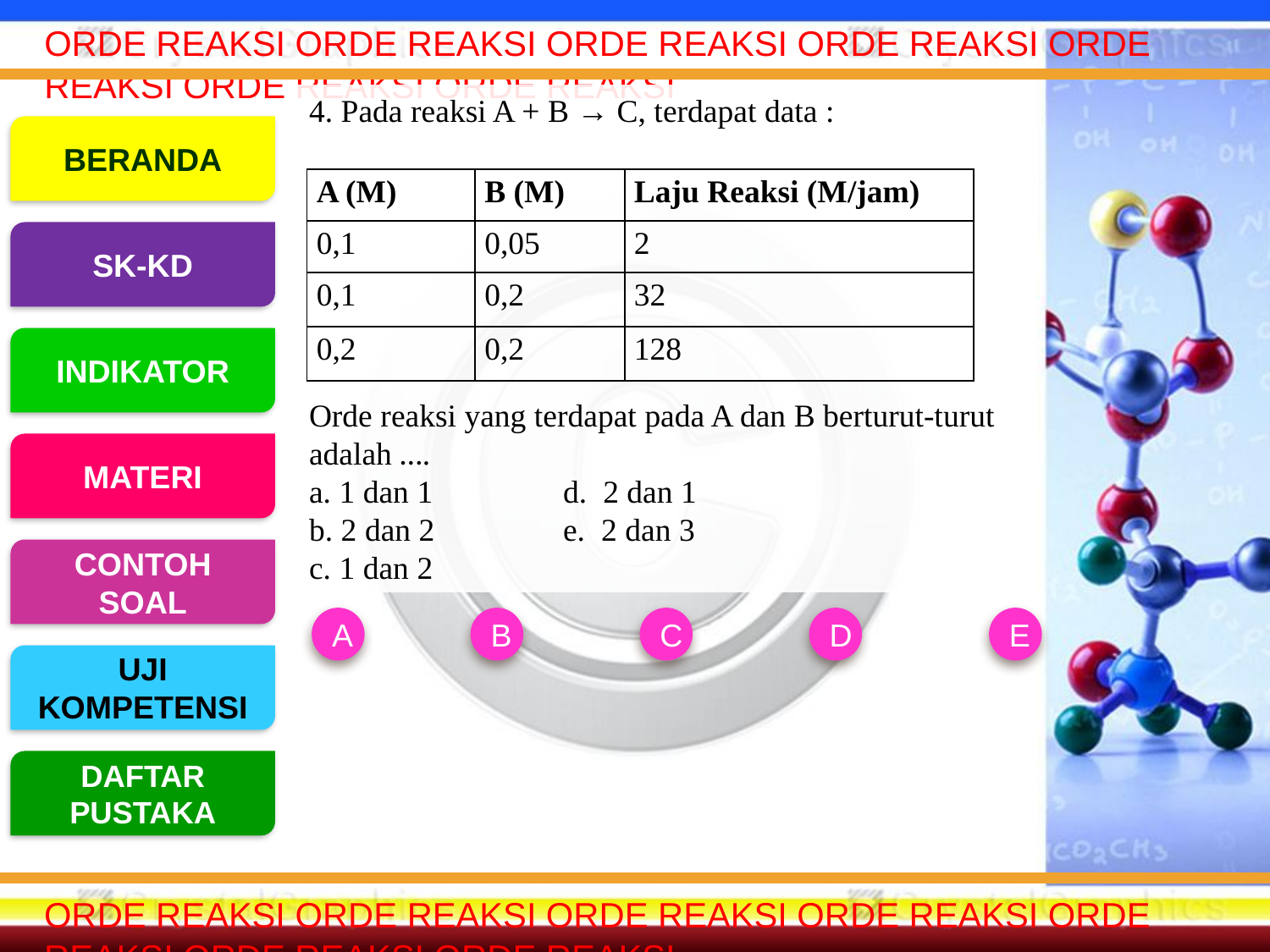

ORDE REAKSI ORDE REAKSI ORDE REAKSI ORDE REAKSI ORDE REAKSI ORDE REAKSI ORDE REAKSI
4. Pada reaksi A + B → C, terdapat data :

Orde reaksi yang terdapat pada A dan B berturut-turut adalah ….
a. 1 dan 1		d.  2 dan 1
b. 2 dan 2		e.  2 dan 3
c. 1 dan 2
BERANDA
| A (M) | B (M) | Laju Reaksi (M/jam) |
| --- | --- | --- |
| 0,1 | 0,05 | 2 |
| 0,1 | 0,2 | 32 |
| 0,2 | 0,2 | 128 |
SK-KD
INDIKATOR
MATERI
CONTOH SOAL
A
B
C
D
E
UJI KOMPETENSI
DAFTAR PUSTAKA
ORDE REAKSI ORDE REAKSI ORDE REAKSI ORDE REAKSI ORDE REAKSI ORDE REAKSI ORDE REAKSI